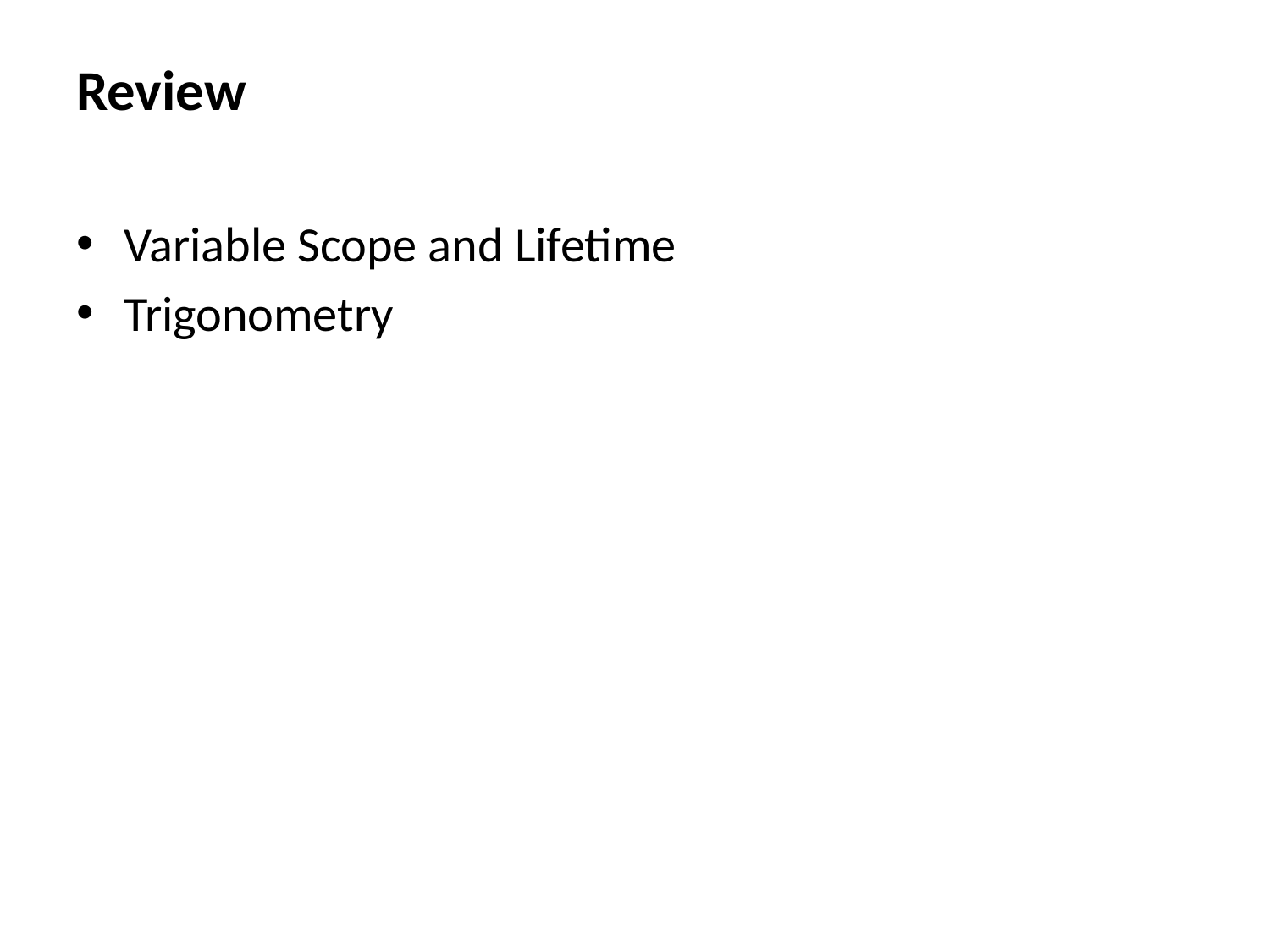

# Review

Variable Scope and Lifetime
Trigonometry